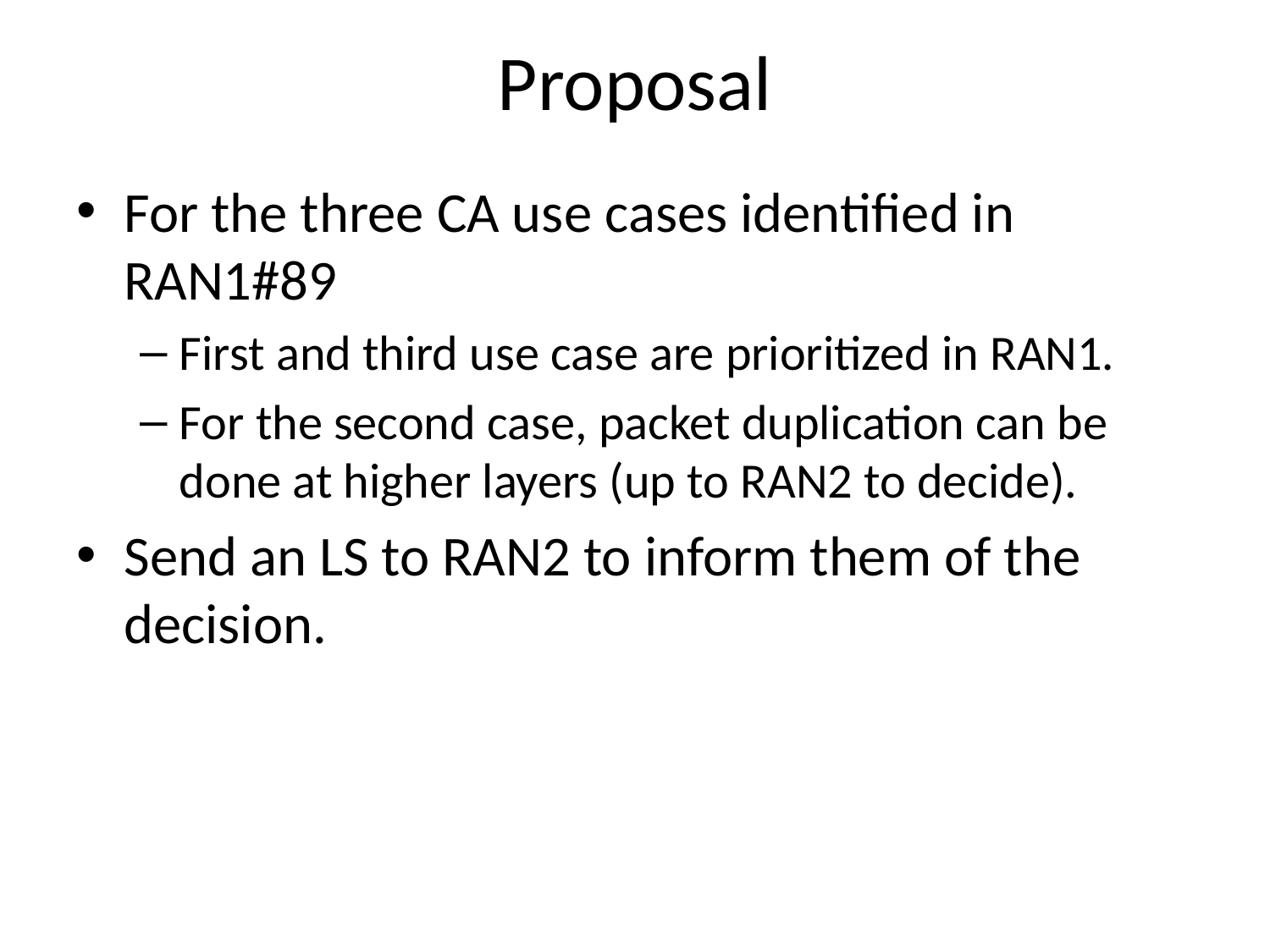

# Proposal
For the three CA use cases identified in RAN1#89
First and third use case are prioritized in RAN1.
For the second case, packet duplication can be done at higher layers (up to RAN2 to decide).
Send an LS to RAN2 to inform them of the decision.